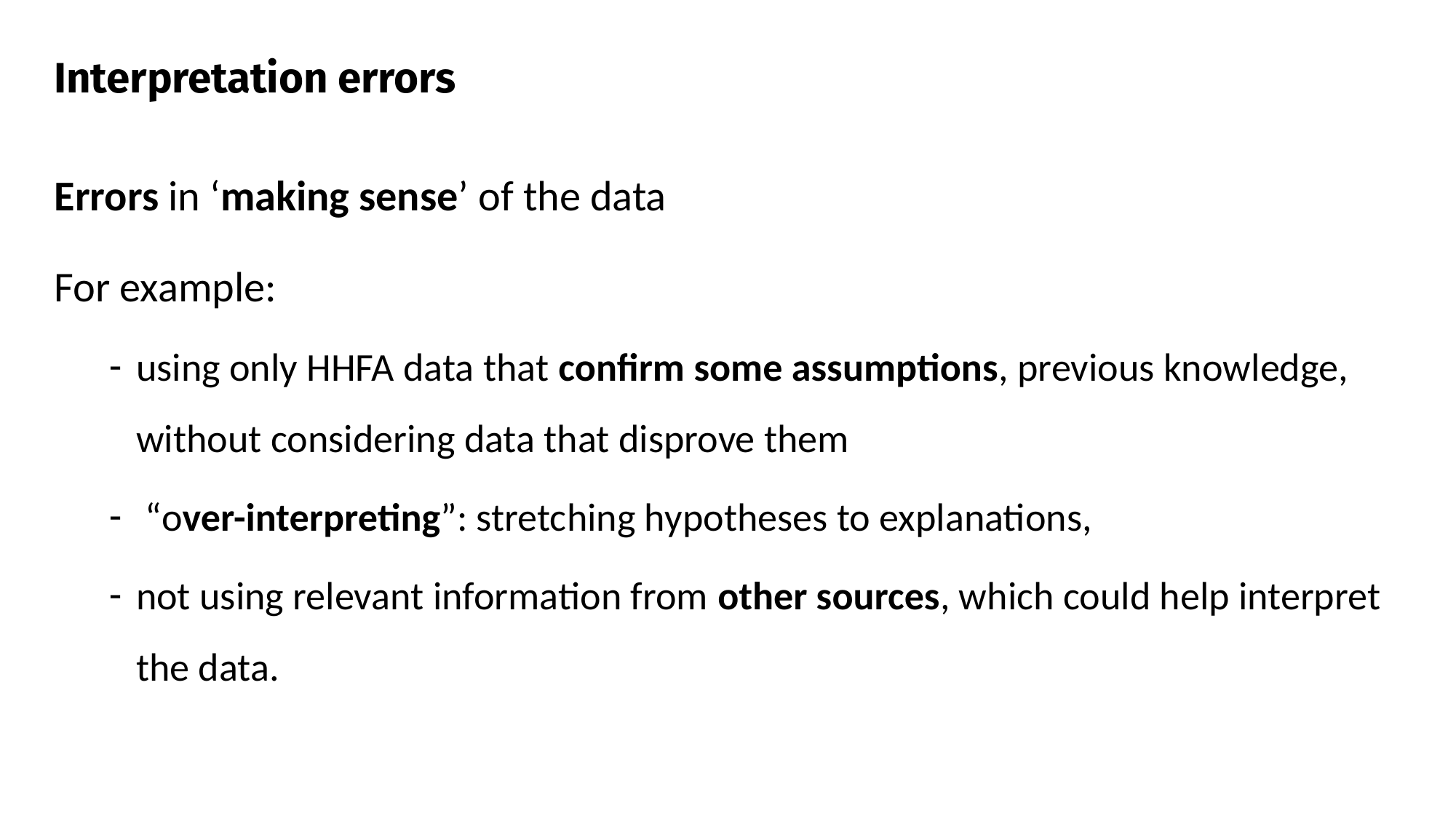

# Interpretation errors
Errors in ‘making sense’ of the data
For example:
using only HHFA data that confirm some assumptions, previous knowledge, without considering data that disprove them
 “over-interpreting”: stretching hypotheses to explanations,
not using relevant information from other sources, which could help interpret the data.